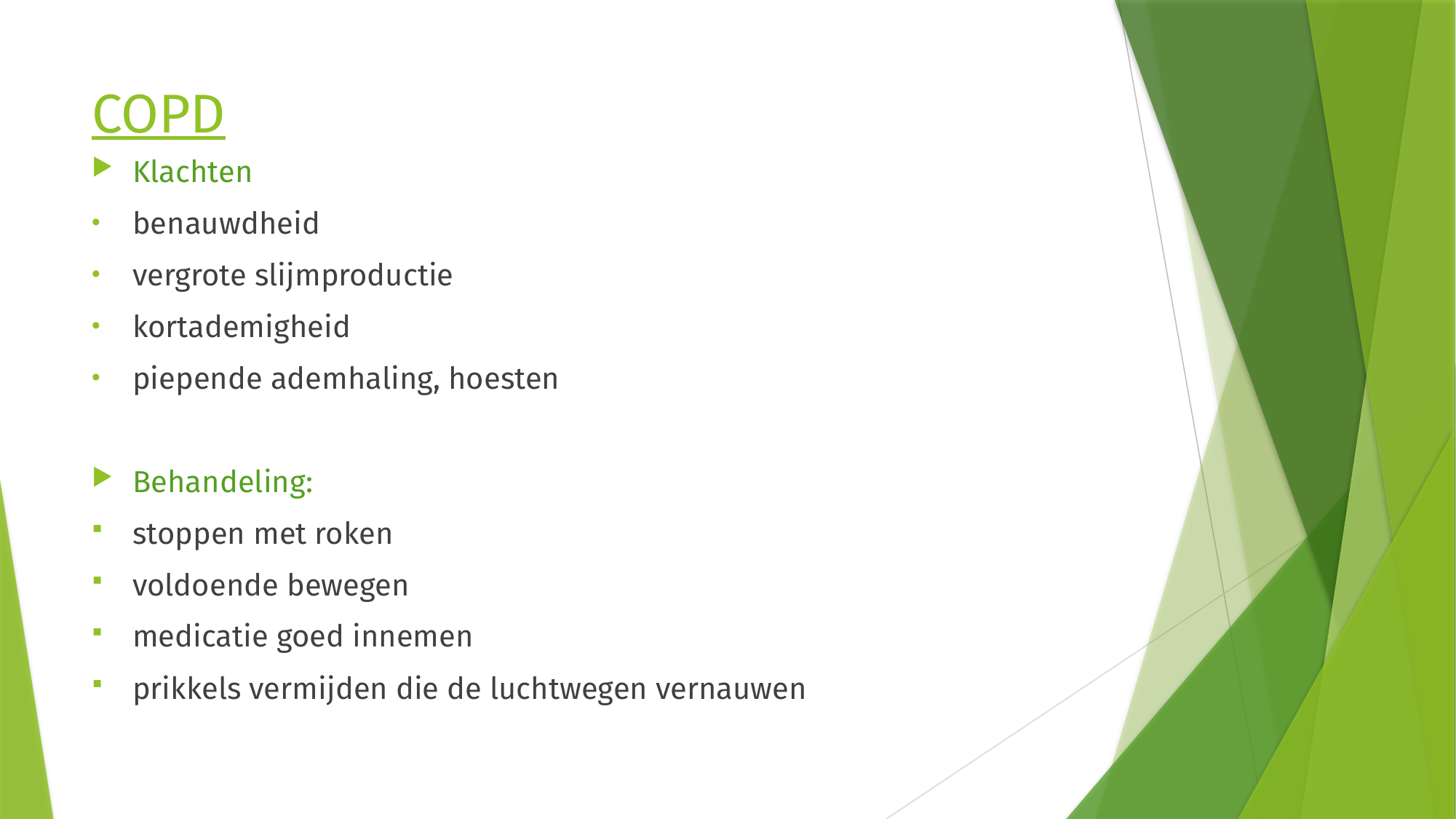

# COPD
Klachten
benauwdheid
vergrote slijmproductie
kortademigheid
piepende ademhaling, hoesten

Behandeling:
stoppen met roken
voldoende bewegen
medicatie goed innemen
prikkels vermijden die de luchtwegen vernauwen